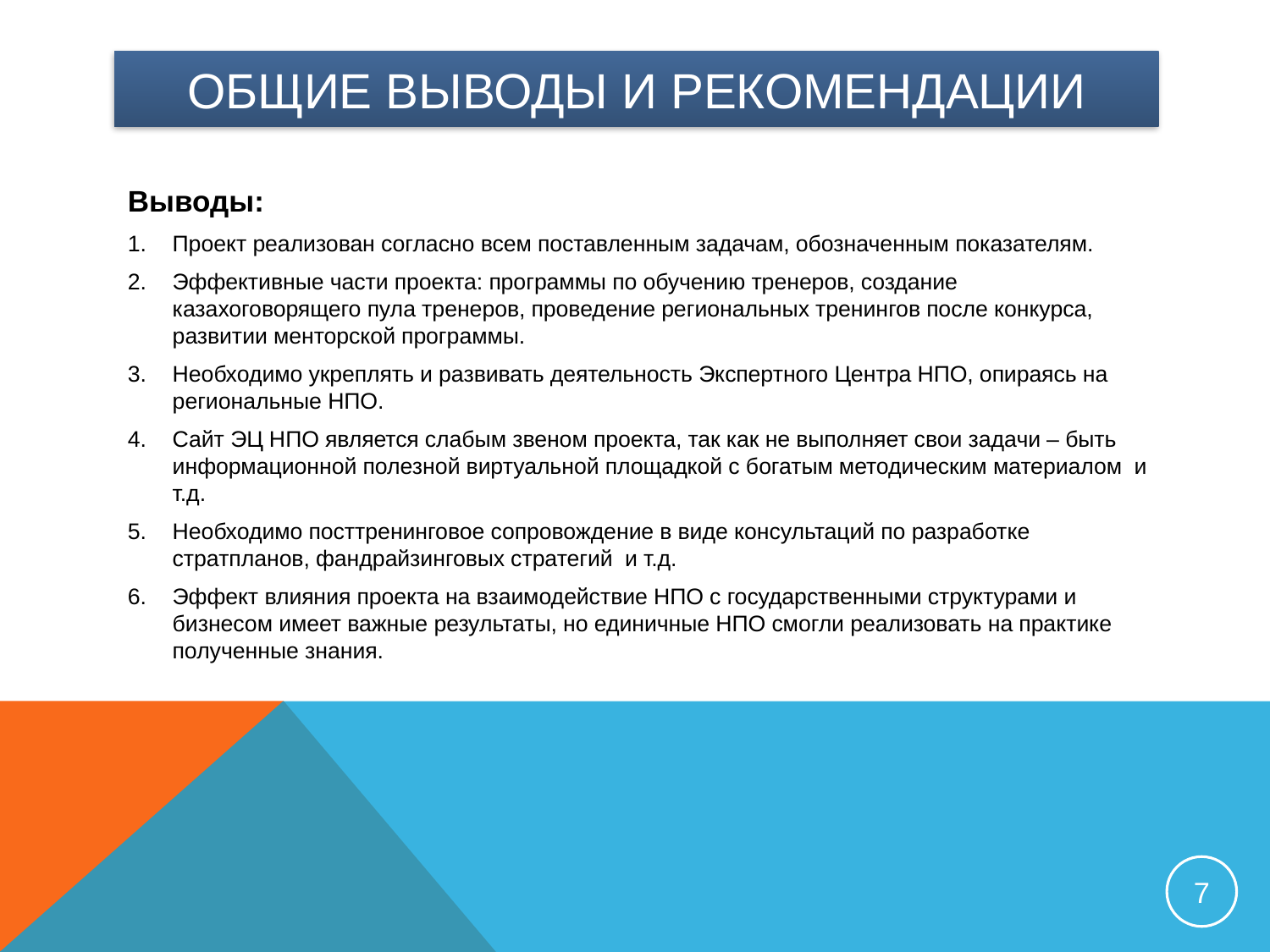

# Общие выводы и рекомендации
Выводы:
1.	Проект реализован согласно всем поставленным задачам, обозначенным показателям.
2.	Эффективные части проекта: программы по обучению тренеров, создание казахоговорящего пула тренеров, проведение региональных тренингов после конкурса, развитии менторской программы.
3.	Необходимо укреплять и развивать деятельность Экспертного Центра НПО, опираясь на региональные НПО.
4.	Сайт ЭЦ НПО является слабым звеном проекта, так как не выполняет свои задачи – быть информационной полезной виртуальной площадкой с богатым методическим материалом  и т.д.
5.	Необходимо посттренинговое сопровождение в виде консультаций по разработке стратпланов, фандрайзинговых стратегий  и т.д.
6.	Эффект влияния проекта на взаимодействие НПО с государственными структурами и бизнесом имеет важные результаты, но единичные НПО смогли реализовать на практике полученные знания.
7